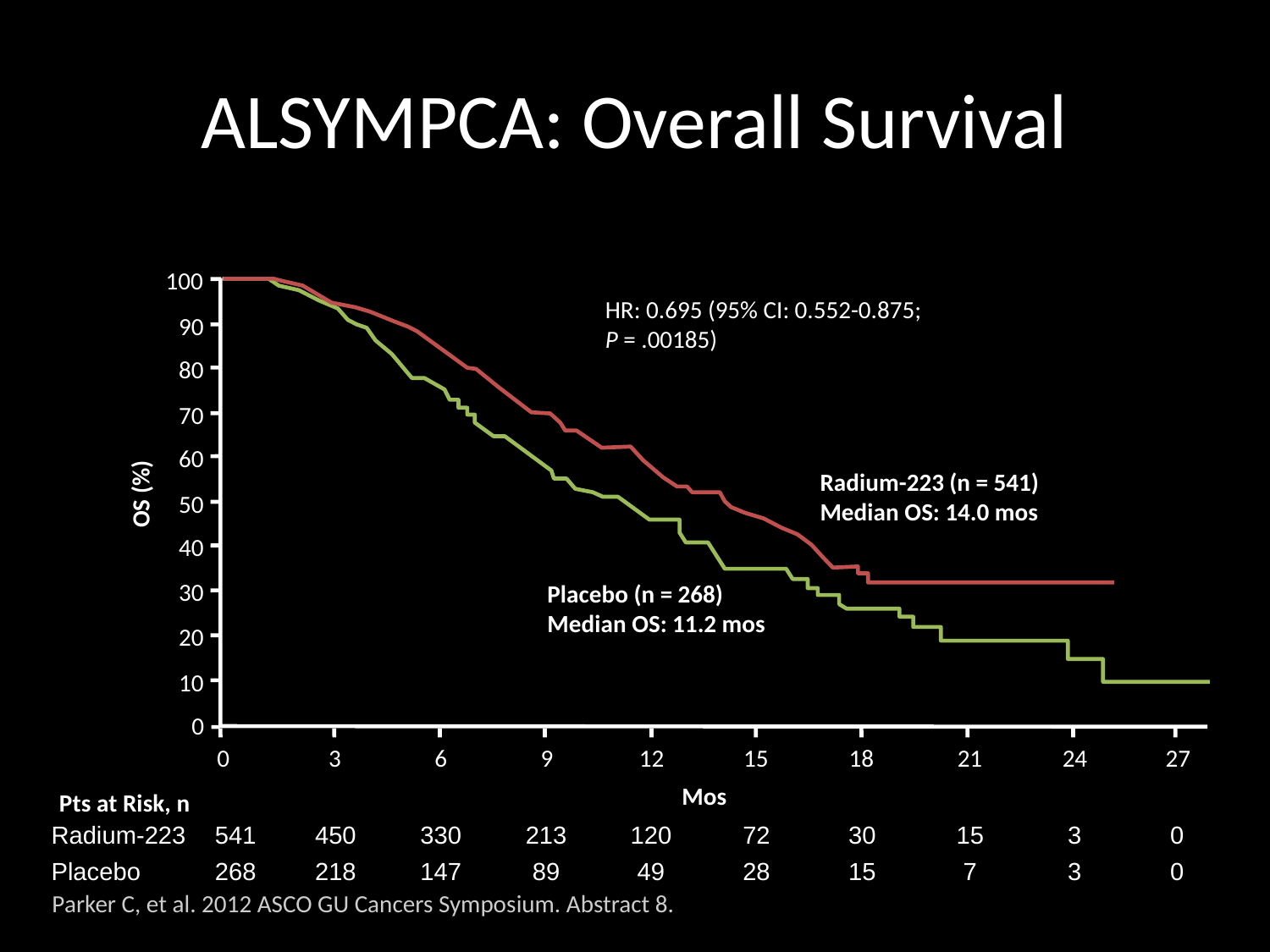

# ALSYMPCA: Overall Survival
100

HR: 0.695 (95% CI: 0.552-0.875;
P = .00185)
90

80

70

60

Radium-223 (n = 541)
Median OS: 14.0 mos
 OS (%)
50

40

Placebo (n = 268)
Median OS: 11.2 mos
30

20

10

0

0
3
6
9
12
15
18
21
24
27
Mos
Pts at Risk, n
| Radium-223 | 541 | 450 | 330 | 213 | 120 | 72 | 30 | 15 | 3 | 0 |
| --- | --- | --- | --- | --- | --- | --- | --- | --- | --- | --- |
| Placebo | 268 | 218 | 147 | 89 | 49 | 28 | 15 | 7 | 3 | 0 |
Parker C, et al. 2012 ASCO GU Cancers Symposium. Abstract 8.